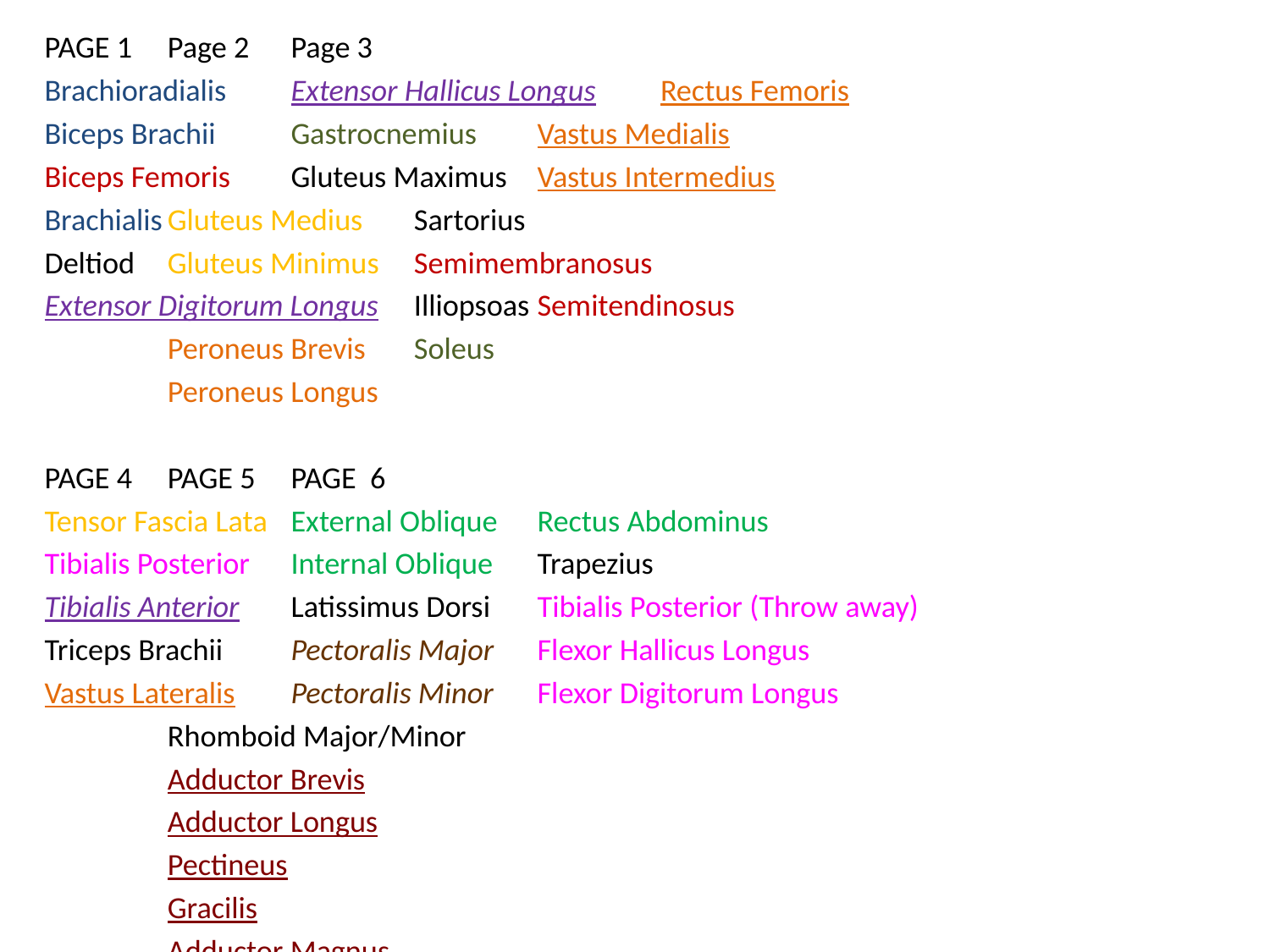

#
PAGE 1			Page 2			Page 3
Brachioradialis		Extensor Hallicus Longus	Rectus Femoris
Biceps Brachii		Gastrocnemius		Vastus Medialis
Biceps Femoris		Gluteus Maximus		Vastus Intermedius
Brachialis			Gluteus Medius		Sartorius
Deltiod			Gluteus Minimus		Semimembranosus
Extensor Digitorum Longus	Illiopsoas			Semitendinosus
			Peroneus Brevis		Soleus
			Peroneus Longus

PAGE 4			PAGE 5			PAGE  6
Tensor Fascia Lata		External Oblique		Rectus Abdominus
Tibialis Posterior		Internal Oblique		Trapezius
Tibialis Anterior		Latissimus Dorsi		Tibialis Posterior (Throw away)
Triceps Brachii		Pectoralis Major		Flexor Hallicus Longus
Vastus Lateralis		Pectoralis Minor		Flexor Digitorum Longus
			Rhomboid Major/Minor
			Adductor Brevis
			Adductor Longus
			Pectineus
			Gracilis
			Adductor Magnus